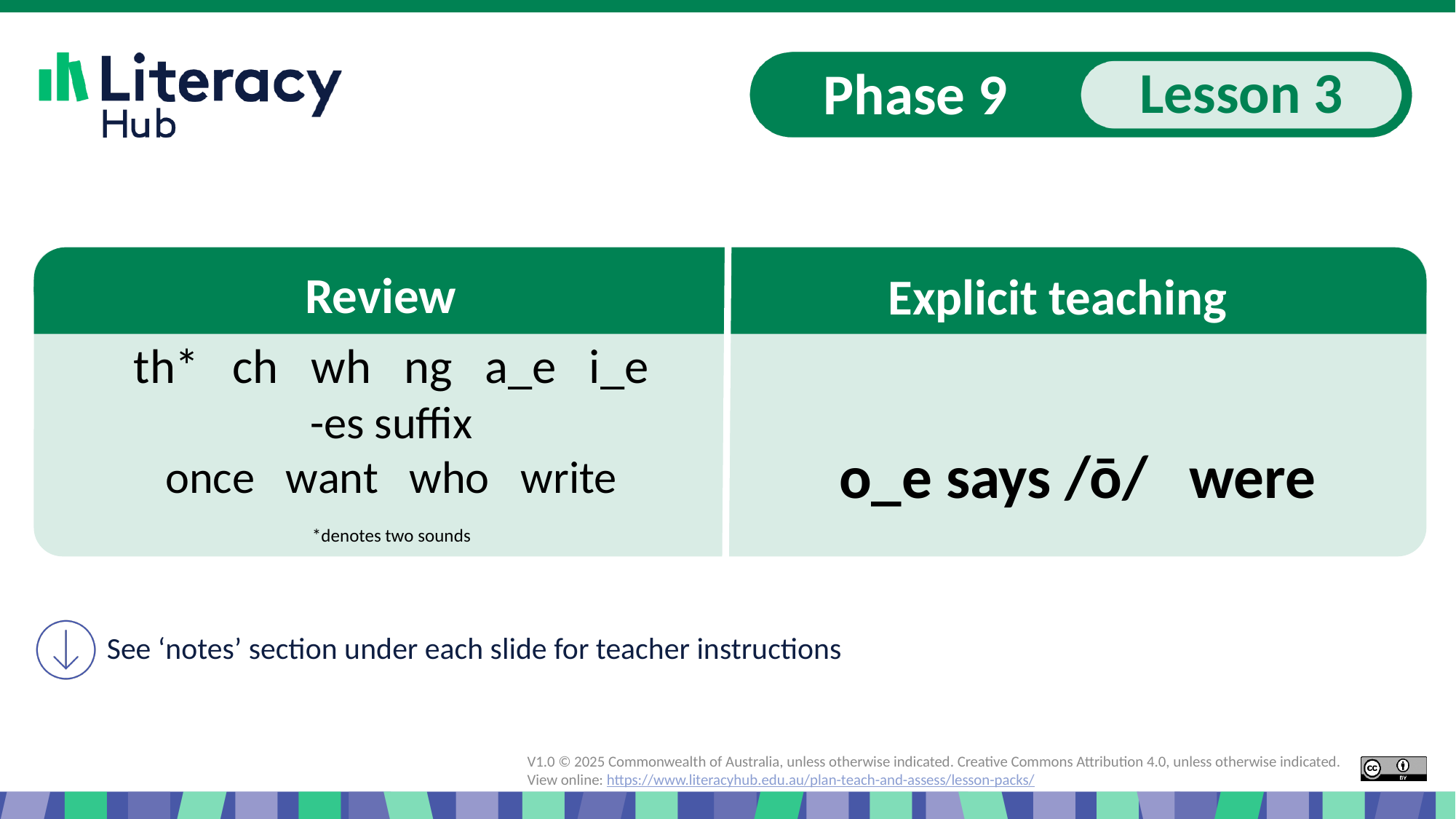

# Slide 1 Start of presentation, a_e says /ā/
th*   ch   wh   ng   a_e   i_e
-es suffix
once   want   who   write

*denotes two sounds

o_e says /ō/   were